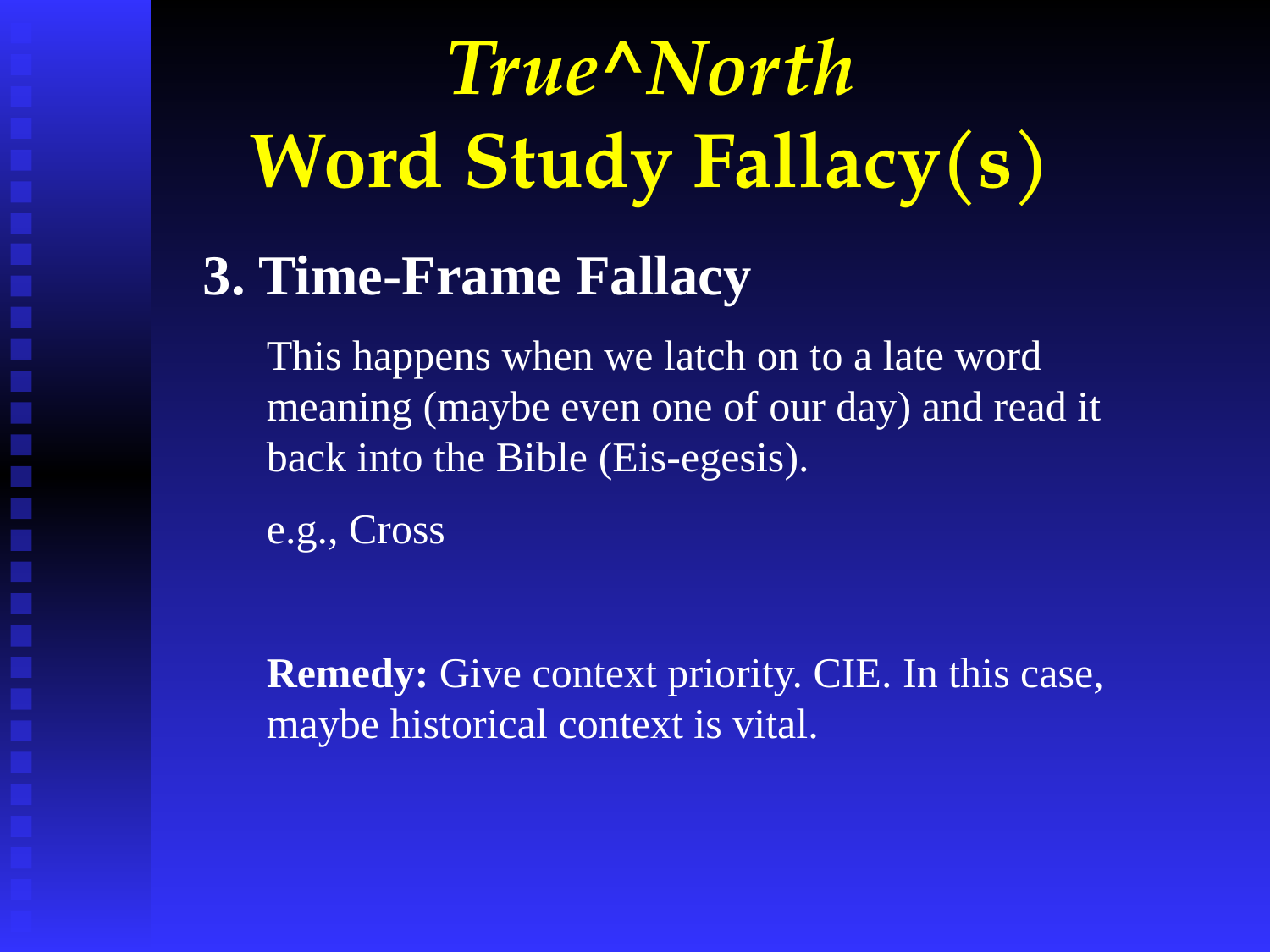

# True^North Word Study Fallacy(s)
3. Time-Frame Fallacy
	This happens when we latch on to a late word meaning (maybe even one of our day) and read it back into the Bible (Eis-egesis).
	e.g., Cross

	Remedy: Give context priority. CIE. In this case, maybe historical context is vital.